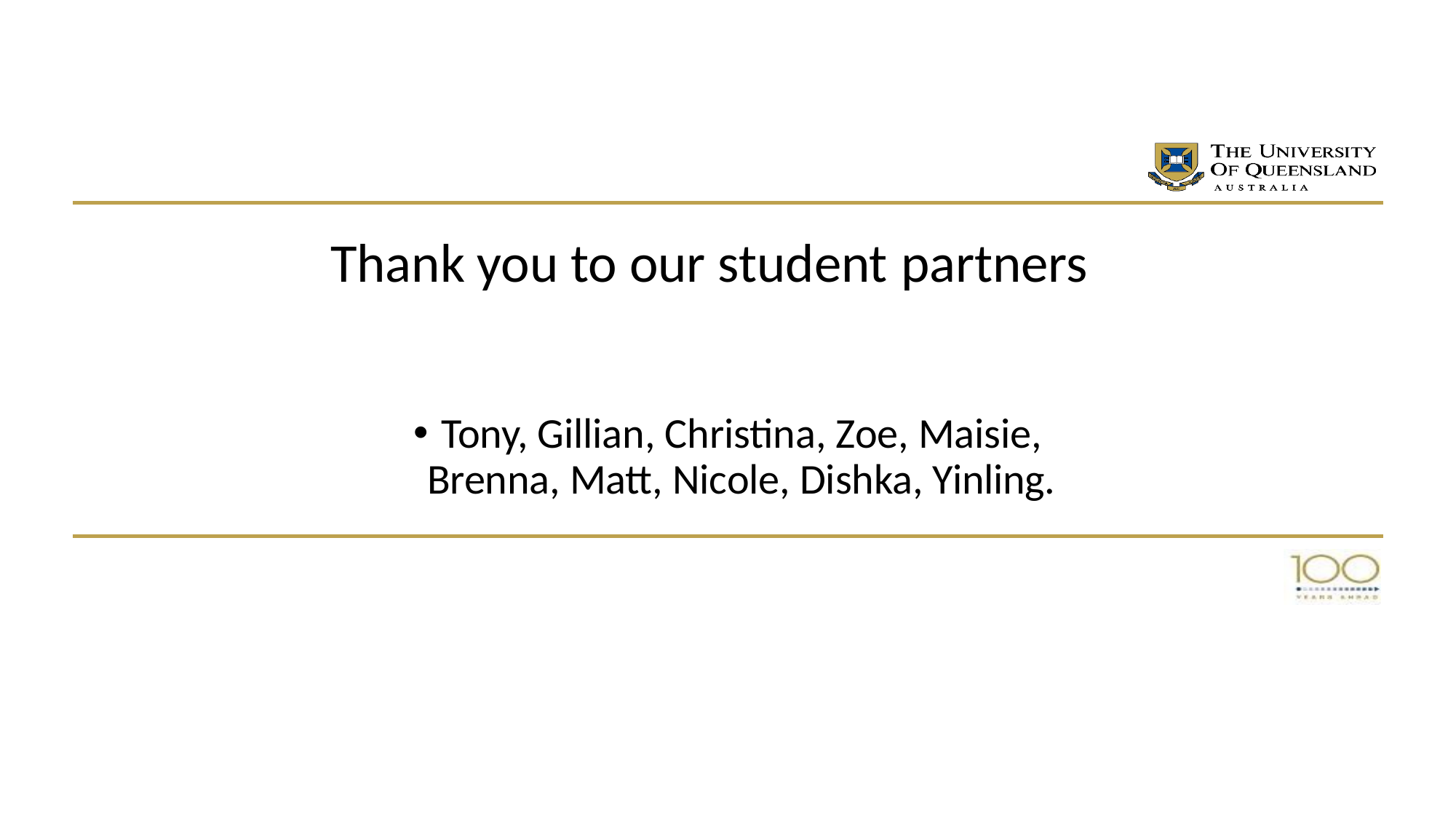

# Thank you to our student partners
Tony, Gillian, Christina, Zoe, Maisie, Brenna, Matt, Nicole, Dishka, Yinling.